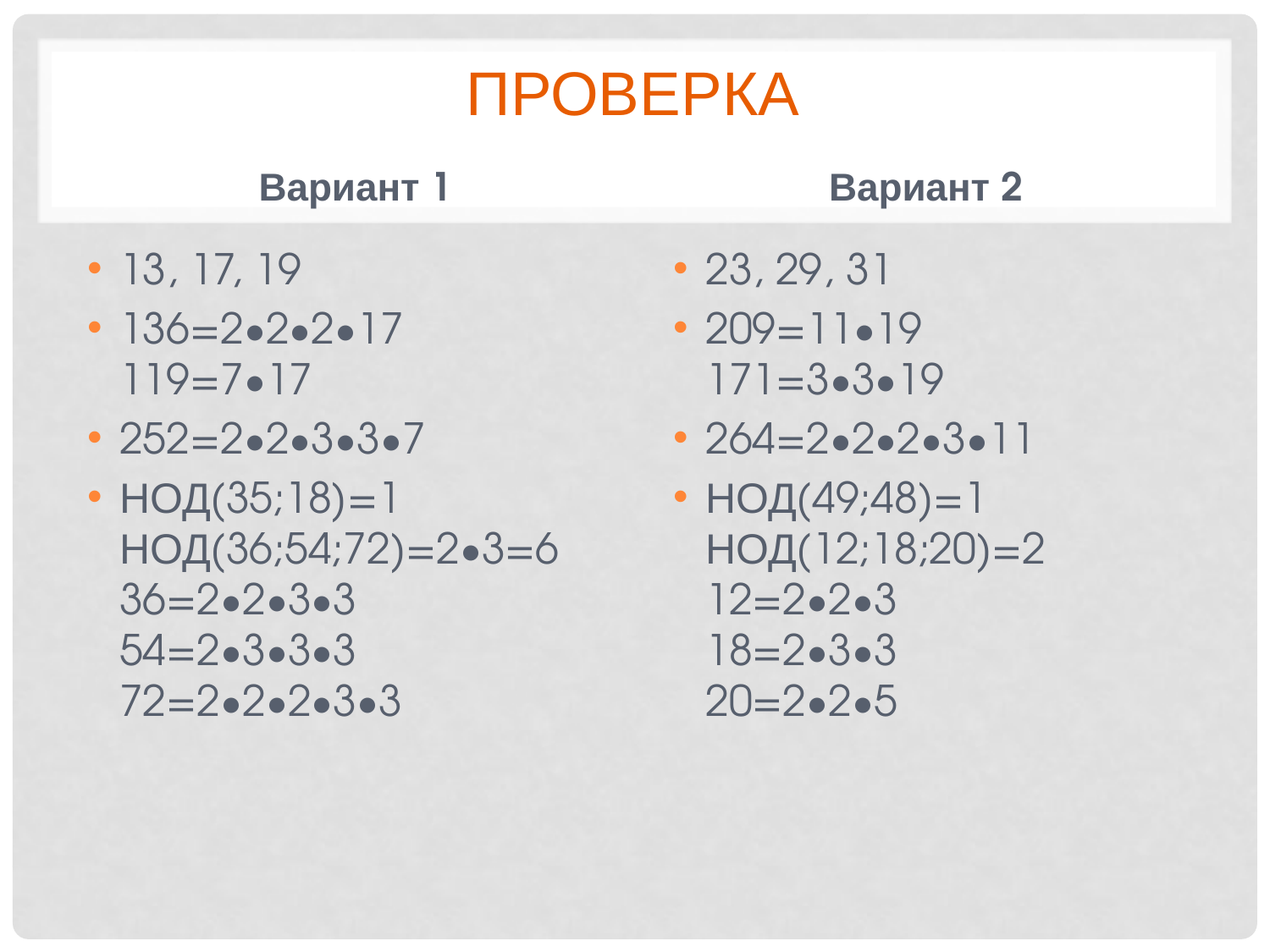

# Проверка
Вариант 1
Вариант 2
13, 17, 19
136=2∙2∙2∙17
119=7∙17
252=2∙2∙3∙3∙7
НОД(35;18)=1
НОД(36;54;72)=2∙3=6
36=2∙2∙3∙3
54=2∙3∙3∙3
72=2∙2∙2∙3∙3
23, 29, 31
209=11∙19
171=3∙3∙19
264=2∙2∙2∙3∙11
НОД(49;48)=1
НОД(12;18;20)=2
12=2∙2∙3
18=2∙3∙3
20=2∙2∙5